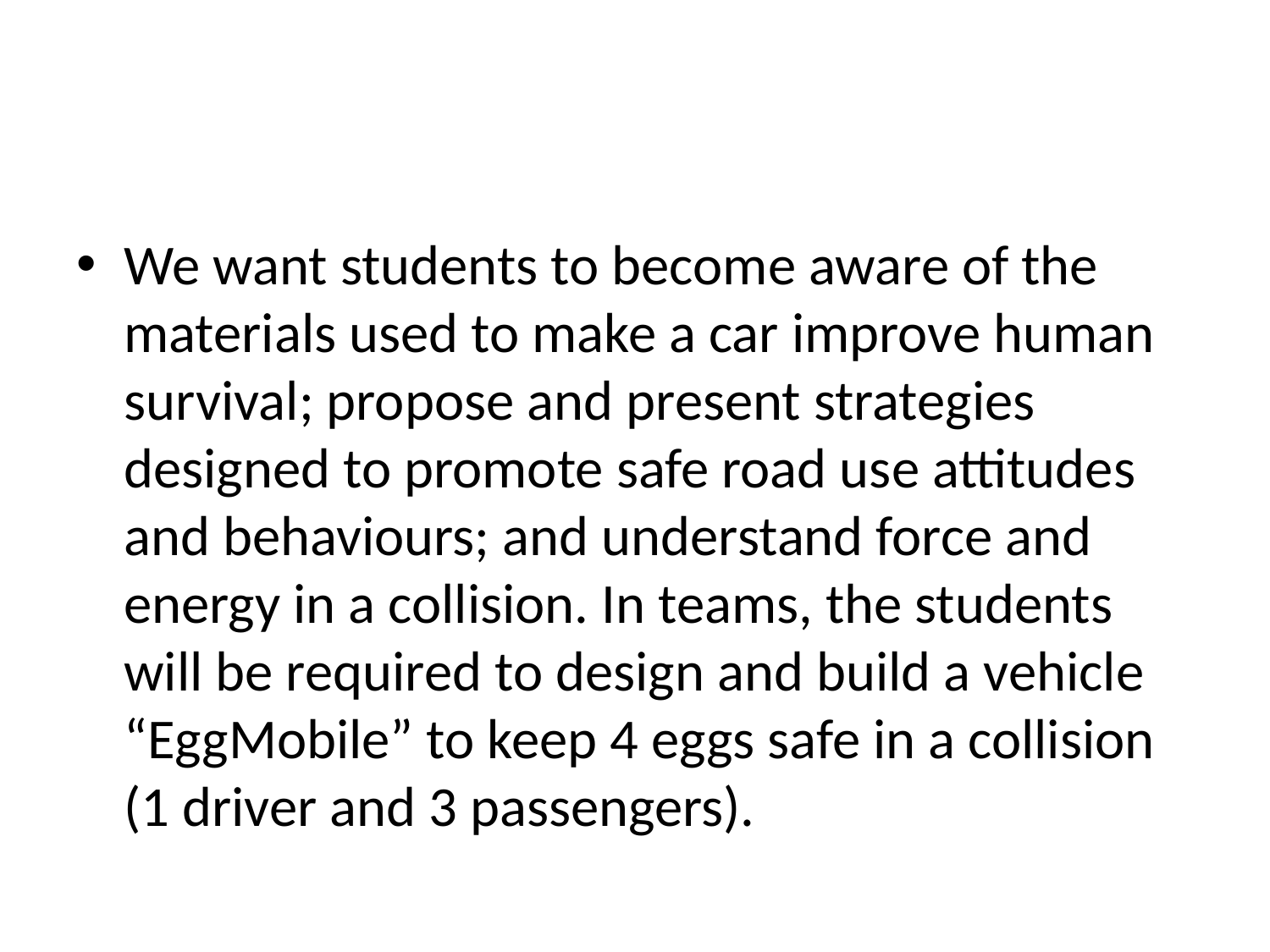

#
We want students to become aware of the materials used to make a car improve human survival; propose and present strategies designed to promote safe road use attitudes and behaviours; and understand force and energy in a collision. In teams, the students will be required to design and build a vehicle “EggMobile” to keep 4 eggs safe in a collision (1 driver and 3 passengers).